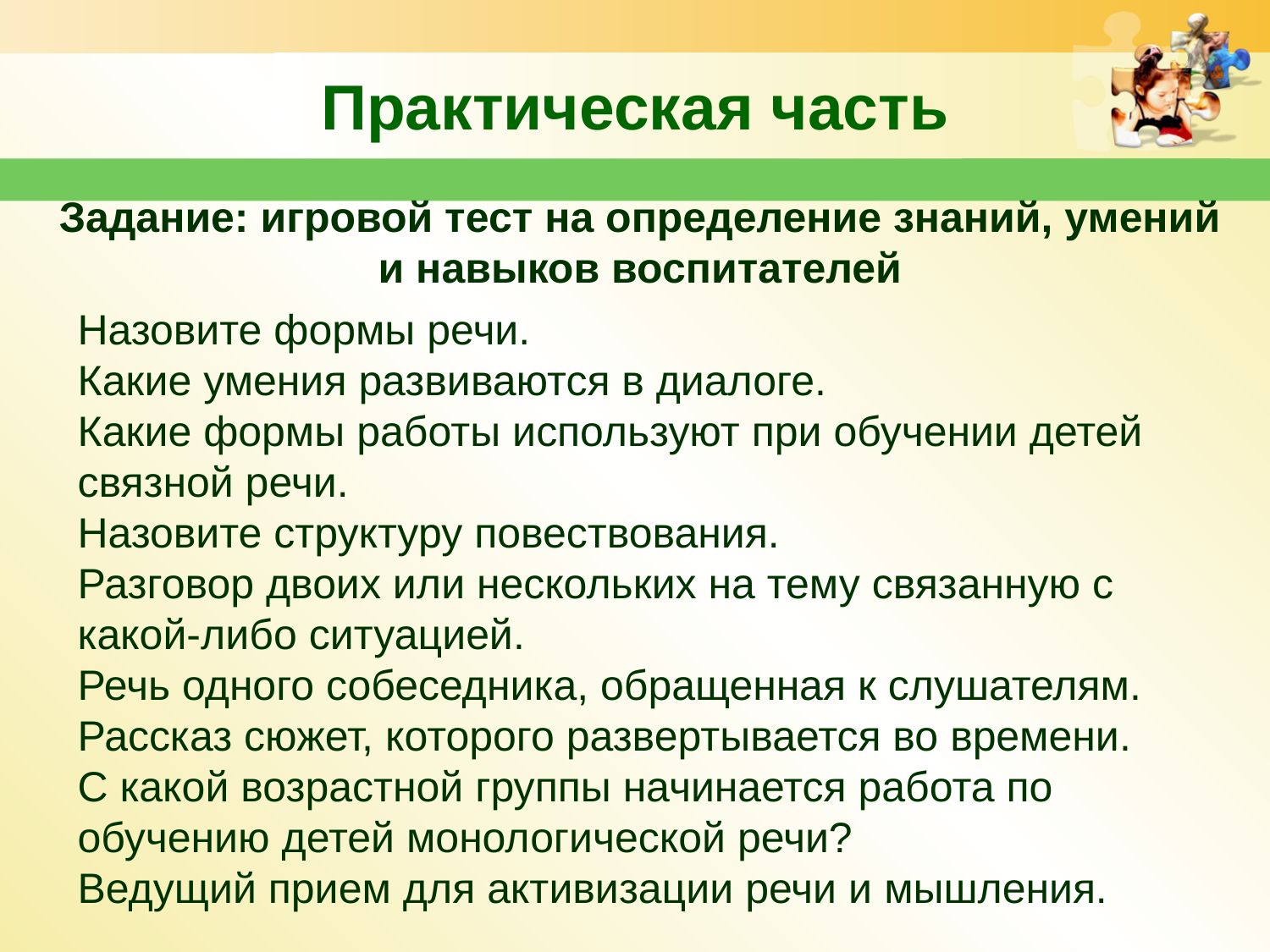

# Практическая часть
www.themegallery.com

Задание: игровой тест на определение знаний, умений и навыков воспитателей
Назовите формы речи.
Какие умения развиваются в диалоге.
Какие формы работы используют при обучении детей связной речи.
Назовите структуру повествования.
Разговор двоих или нескольких на тему связанную с какой-либо ситуацией.
Речь одного собеседника, обращенная к слушателям.
Рассказ сюжет, которого развертывается во времени.
С какой возрастной группы начинается работа по обучению детей монологической речи?
Ведущий прием для активизации речи и мышления.